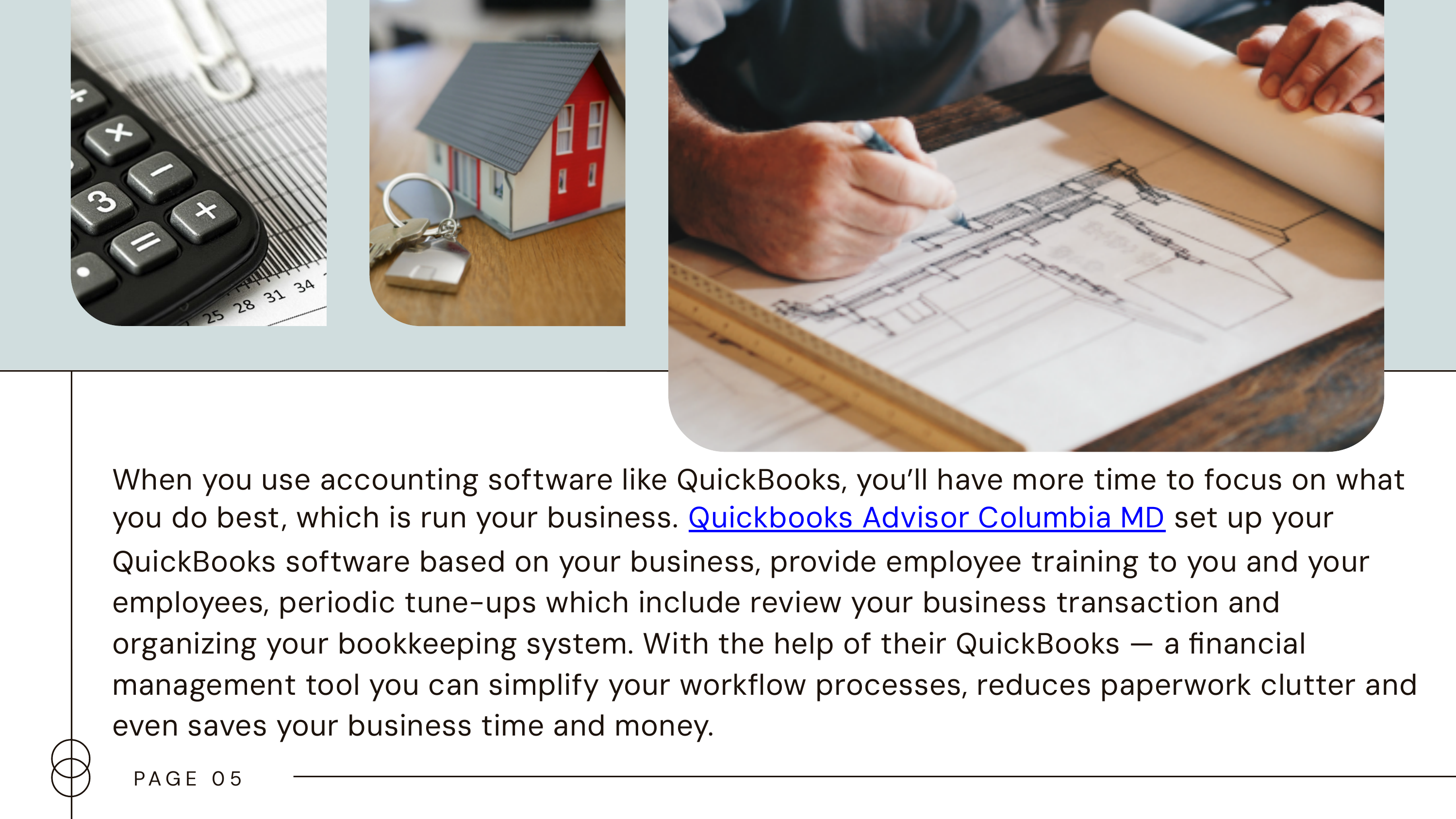

When you use accounting software like QuickBooks, you’ll have more time to focus on what you do best, which is run your business. Quickbooks Advisor Columbia MD set up your QuickBooks software based on your business, provide employee training to you and your employees, periodic tune-ups which include review your business transaction and organizing your bookkeeping system. With the help of their QuickBooks — a financial management tool you can simplify your workflow processes, reduces paperwork clutter and even saves your business time and money.

PAGE 05